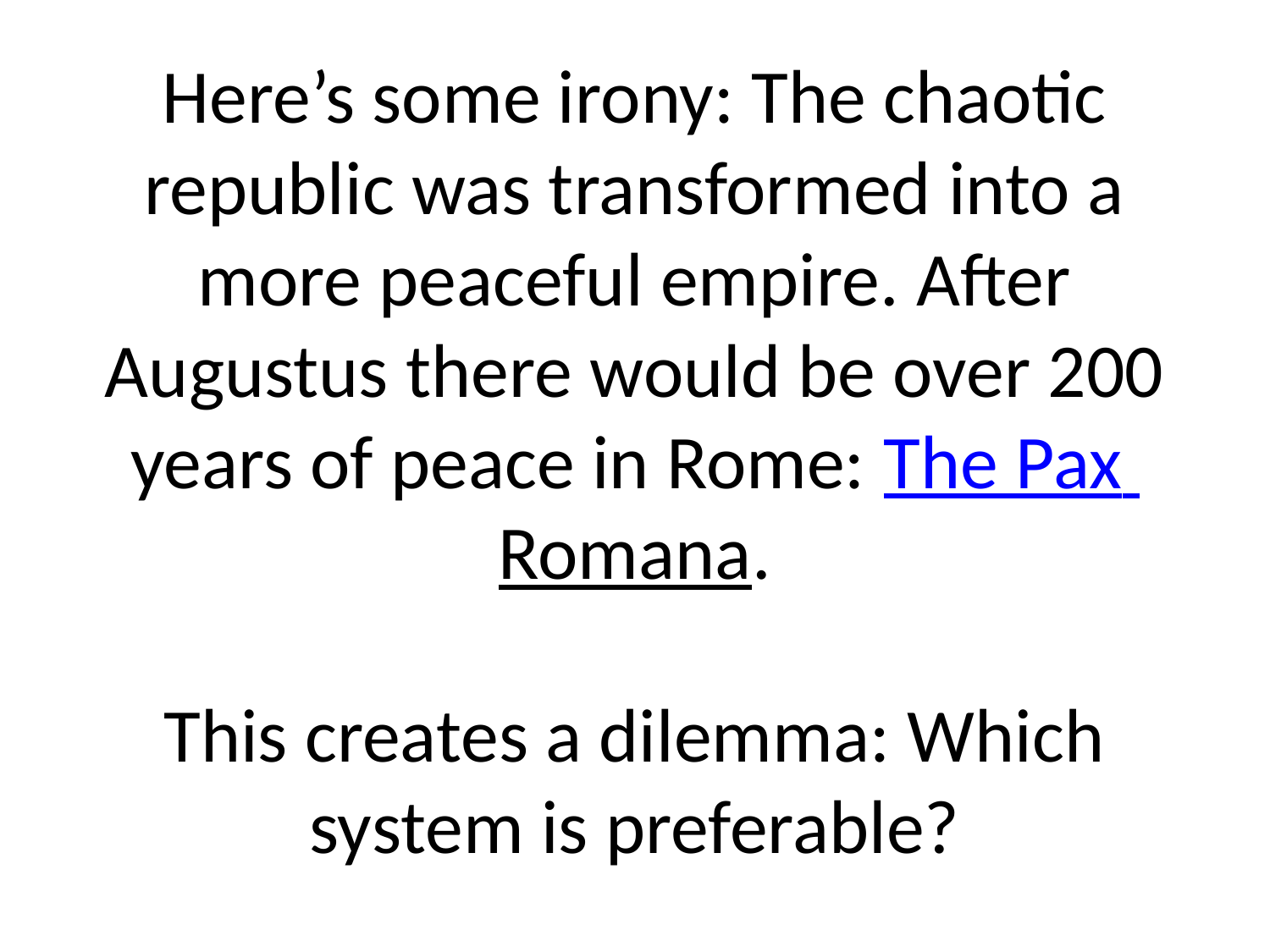

# Here’s some irony: The chaotic republic was transformed into a more peaceful empire. After Augustus there would be over 200 years of peace in Rome: The Pax Romana. This creates a dilemma: Which system is preferable?